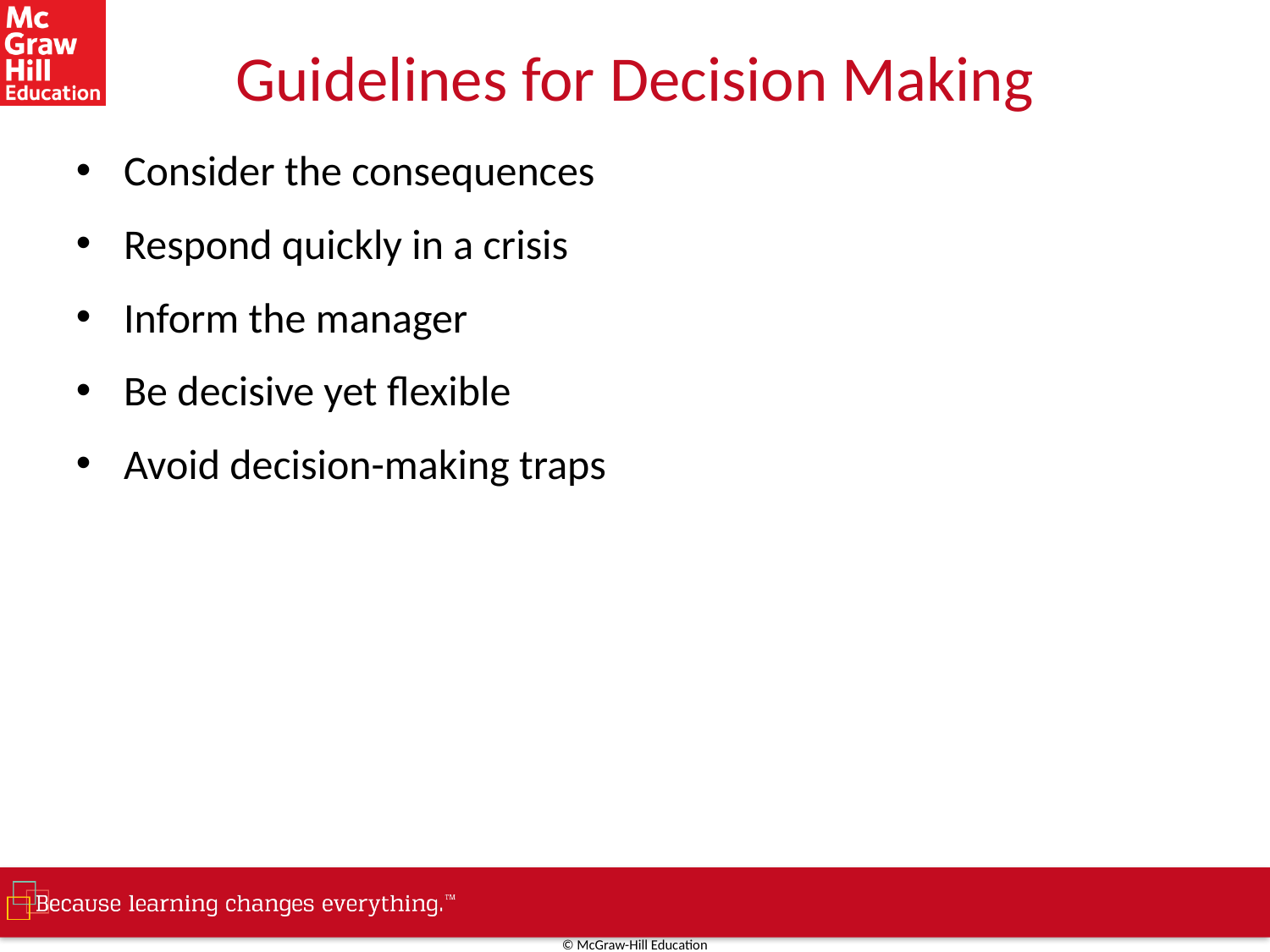

# Guidelines for Decision Making
Consider the consequences
Respond quickly in a crisis
Inform the manager
Be decisive yet flexible
Avoid decision-making traps